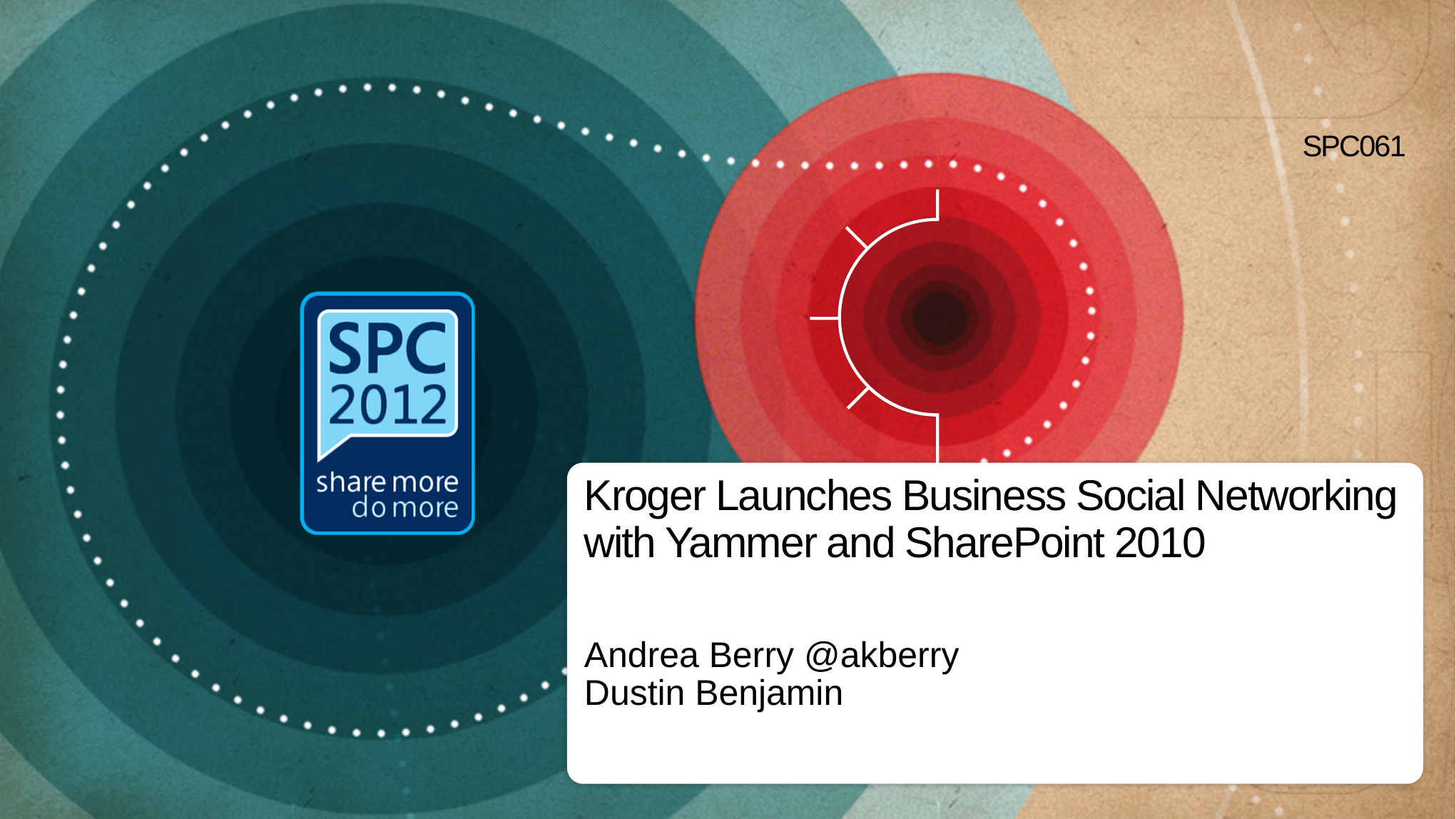

SPC061
# Kroger Launches Business Social Networking with Yammer and SharePoint 2010
Andrea Berry @akberry
Dustin Benjamin